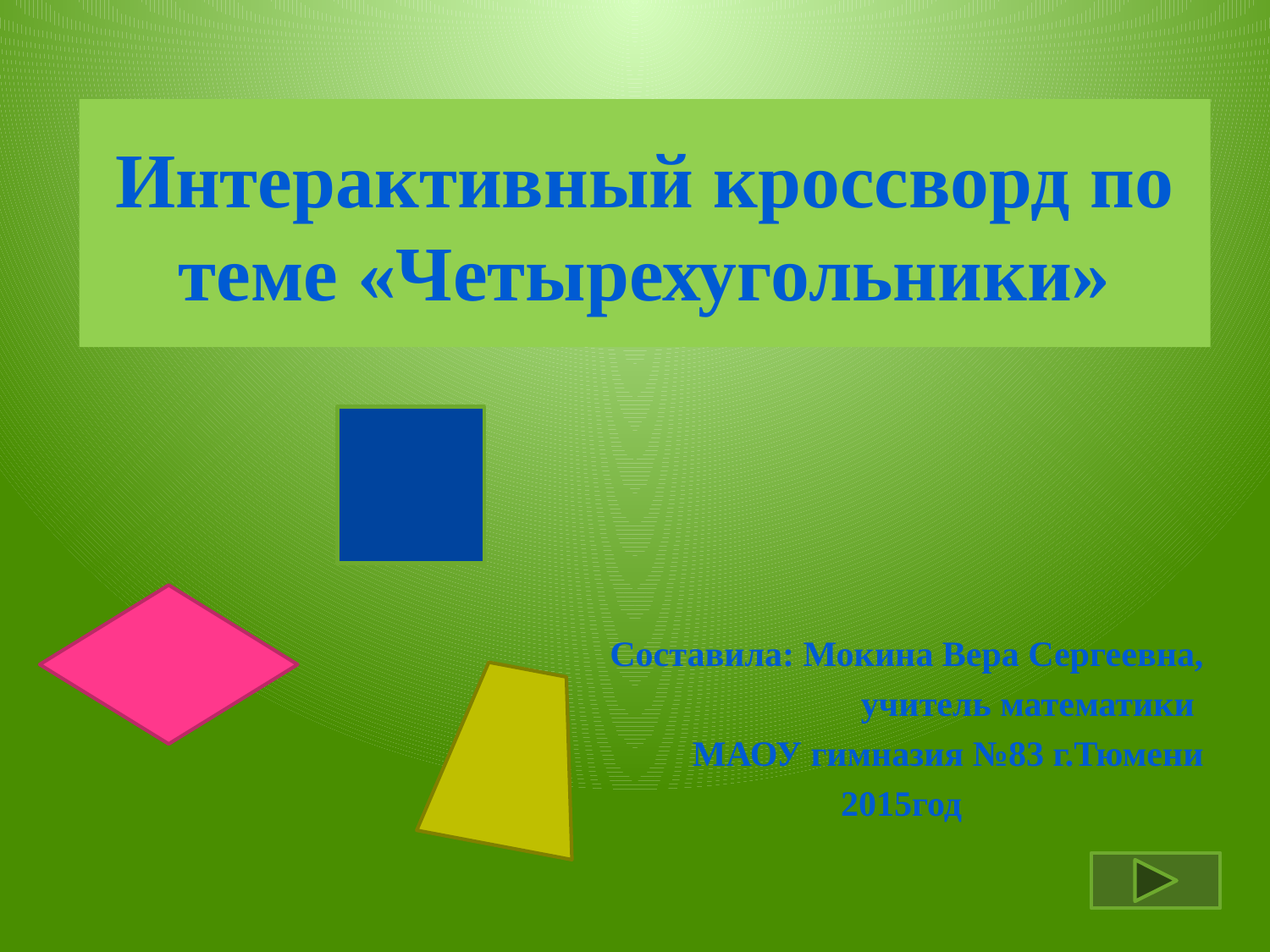

# Интерактивный кроссворд по теме «Четырехугольники»

Составила: Мокина Вера Сергеевна,
учитель математики
МАОУ гимназия №83 г.Тюмени
2015год